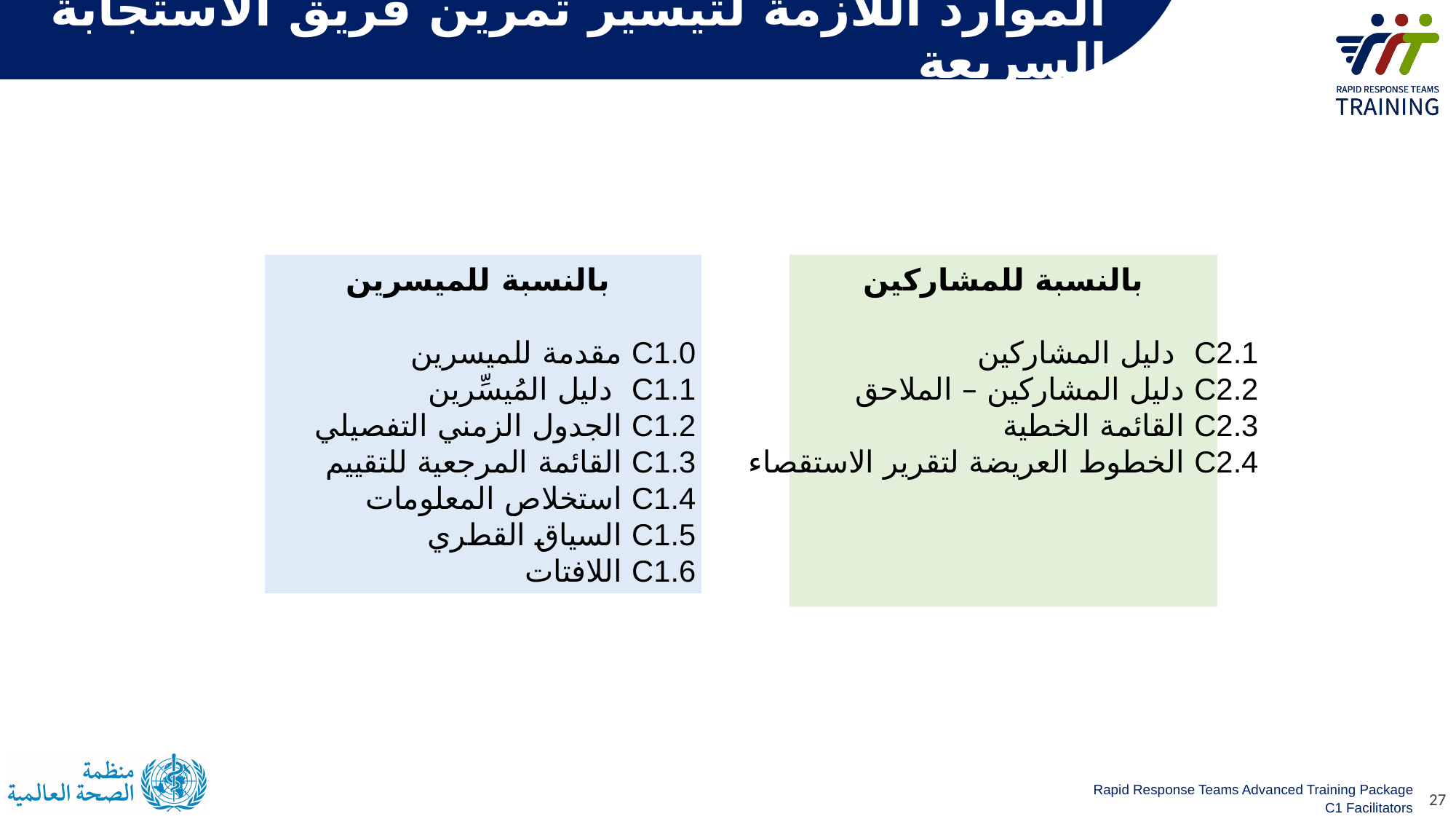

# الموارد اللازمة لتيسير تمرين فريق الاستجابة السريعة
بالنسبة للمشاركين

C2.1  دليل المشاركين
C2.2 دليل المشاركين – الملاحق
C2.3 القائمة الخطية
C2.4 الخطوط العريضة لتقرير الاستقصاء
 بالنسبة للميسرين

C1.0 مقدمة للميسرين
C1.1  دليل المُيسِّرين
C1.2 الجدول الزمني التفصيلي
C1.3 القائمة المرجعية للتقييم
C1.4 استخلاص المعلومات
C1.5 السياق القطري
C1.6 اللافتات
الجزء أ: فريق الاستجابة السريعة في سياق مُحدد